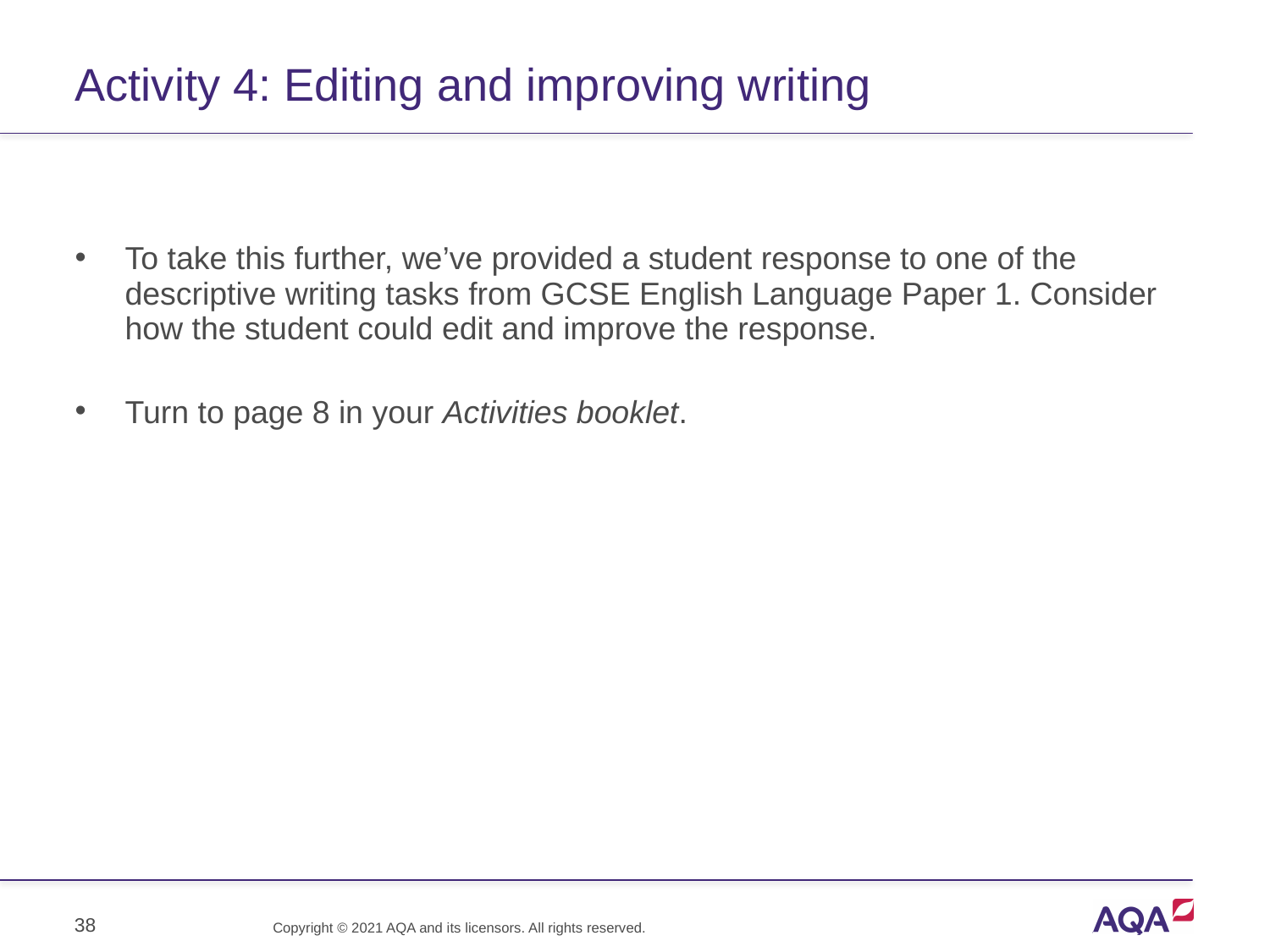

# Activity 4: Editing and improving writing
To take this further, we’ve provided a student response to one of the descriptive writing tasks from GCSE English Language Paper 1. Consider how the student could edit and improve the response.

Turn to page 8 in your Activities booklet.

38
Copyright © 2021 AQA and its licensors. All rights reserved.